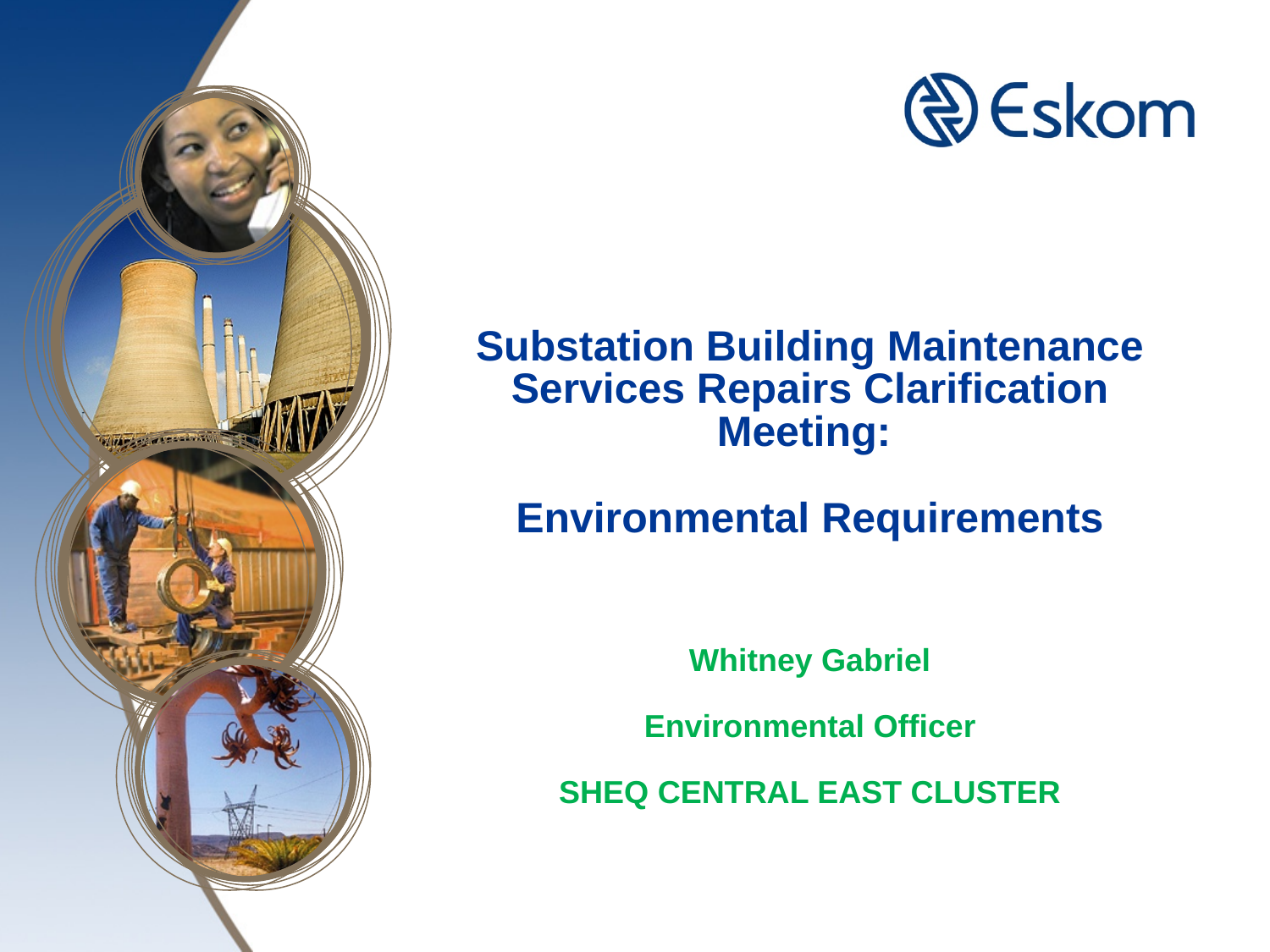

# Substation Building Maintenance Services Repairs Clarification Meeting: Environmental Requirements

Whitney Gabriel
Environmental Officer
SHEQ CENTRAL EAST CLUSTER